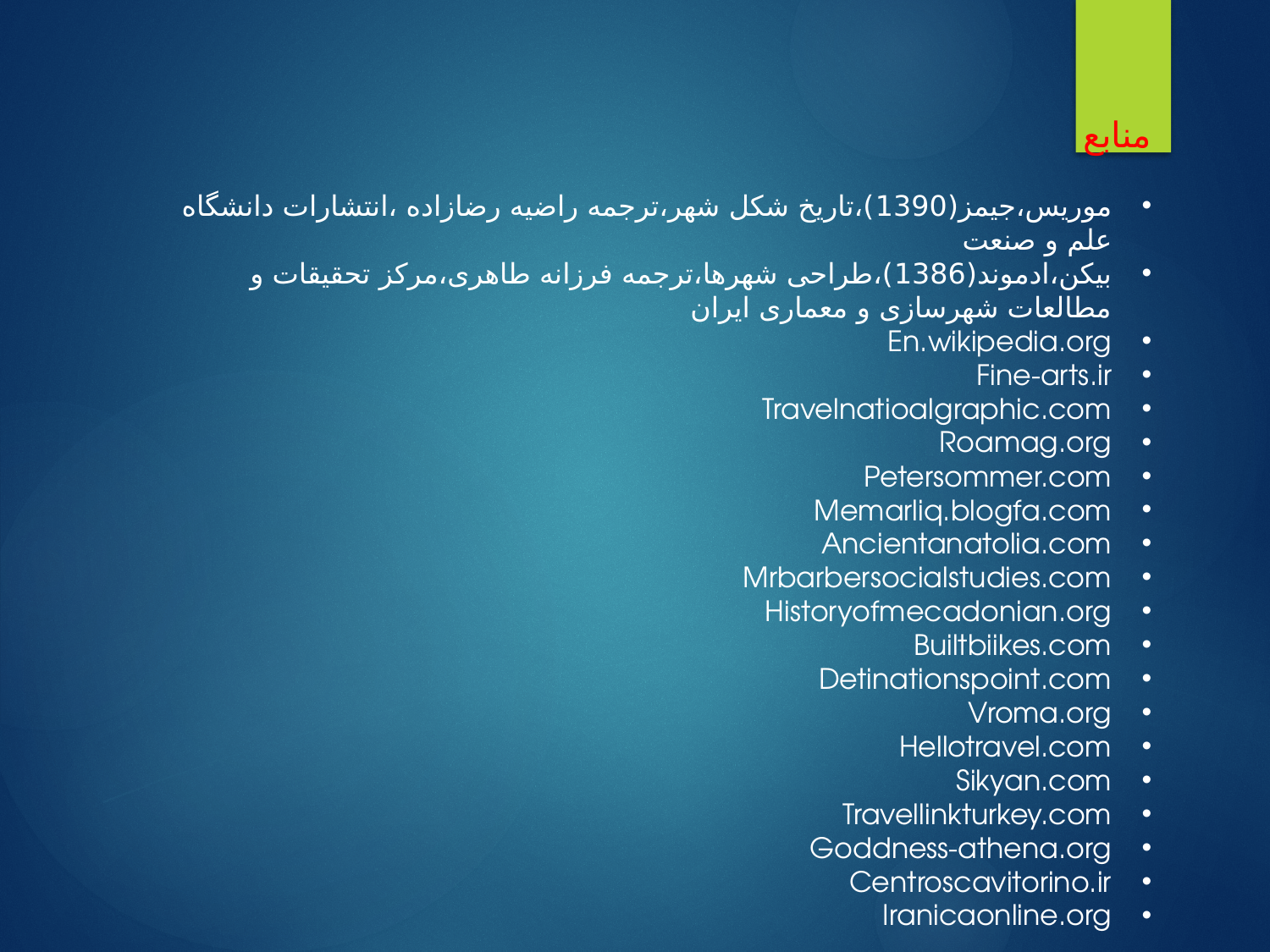

منابع

موریس،جیمز(1390)،تاریخ شکل شهر،ترجمه راضیه رضازاده ،انتشارات دانشگاه علم و صنعت
بیکن،ادموند(1386)،طراحی شهرها،ترجمه فرزانه طاهری،مرکز تحقیقات و مطالعات شهرسازی و معماری ایران
En.wikipedia.org
Fine-arts.ir
Travelnatioalgraphic.com
Roamag.org
Petersommer.com
Memarliq.blogfa.com
Ancientanatolia.com
Mrbarbersocialstudies.com
Historyofmecadonian.org
Builtbiikes.com
Detinationspoint.com
Vroma.org
Hellotravel.com
Sikyan.com
Travellinkturkey.com
Goddness-athena.org
Centroscavitorino.ir
Iranicaonline.org